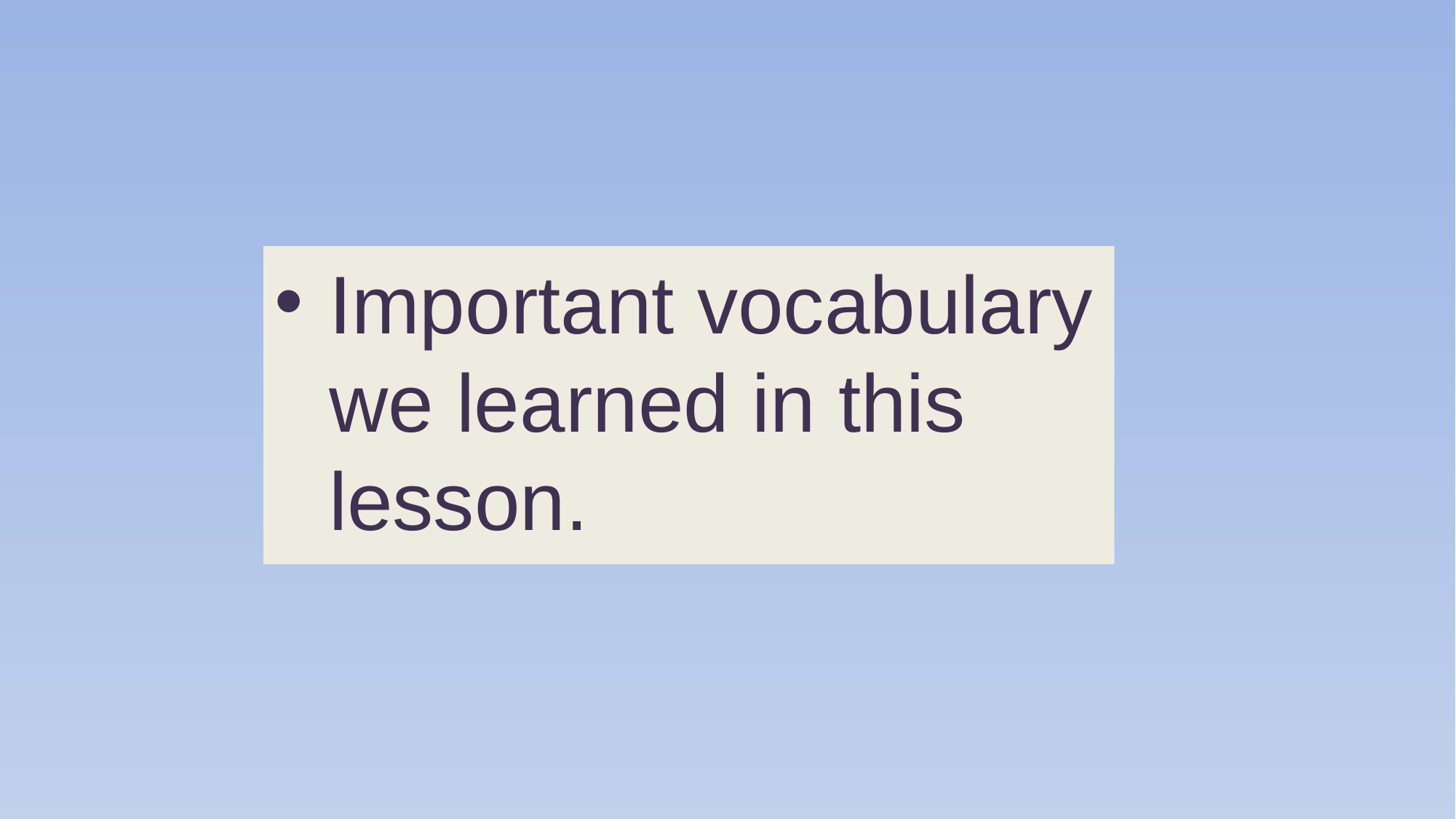

Important vocabulary we learned in this lesson.